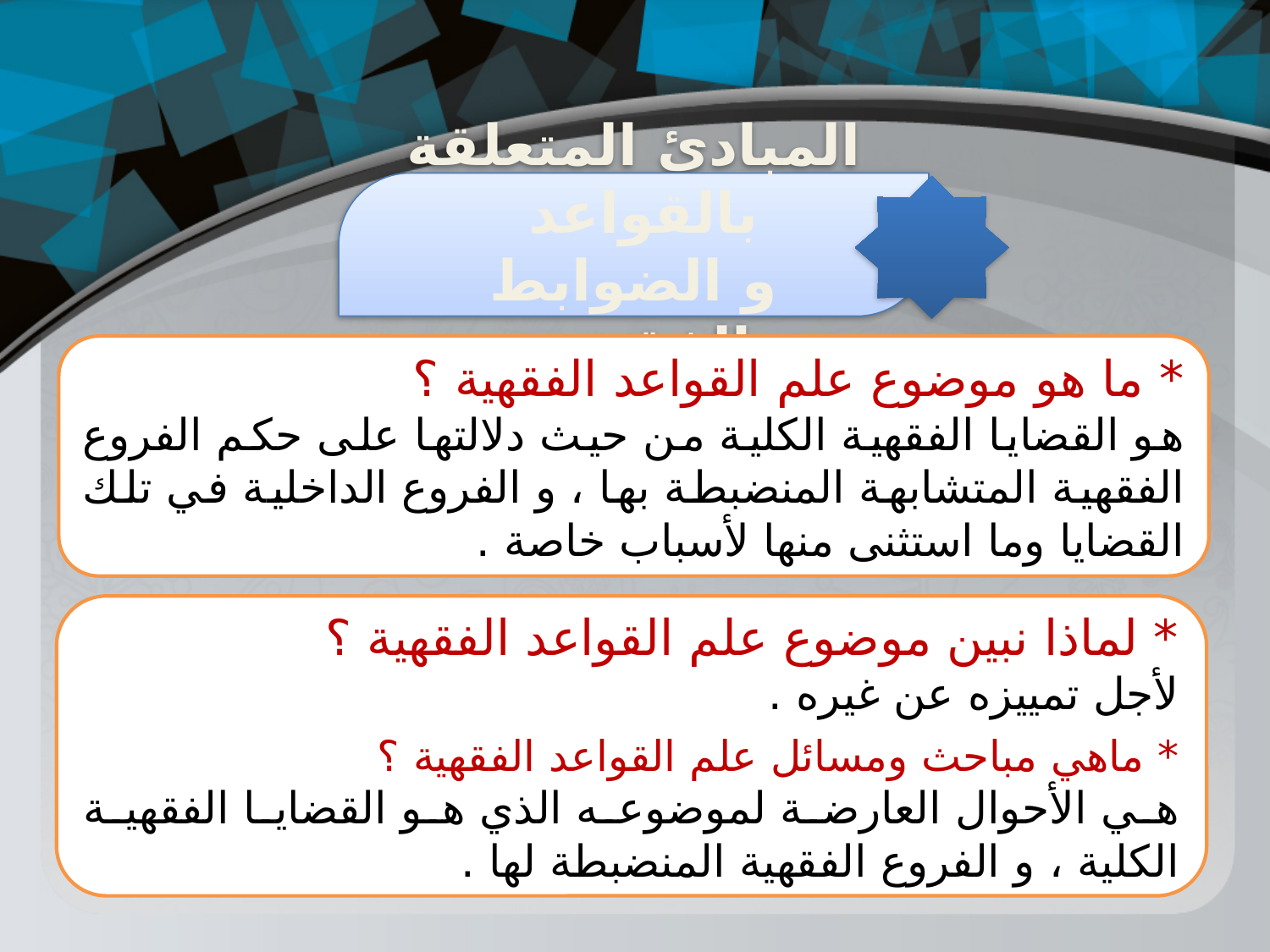

المبادئ المتعلقة بالقواعد
و الضوابط الفقهية

* ما هو موضوع علم القواعد الفقهية ؟
هو القضايا الفقهية الكلية من حيث دلالتها على حكم الفروع الفقهية المتشابهة المنضبطة بها ، و الفروع الداخلية في تلك القضايا وما استثنى منها لأسباب خاصة .
* لماذا نبين موضوع علم القواعد الفقهية ؟
لأجل تمييزه عن غيره .

* ماهي مباحث ومسائل علم القواعد الفقهية ؟
هي الأحوال العارضة لموضوعه الذي هو القضايا الفقهية الكلية ، و الفروع الفقهية المنضبطة لها .